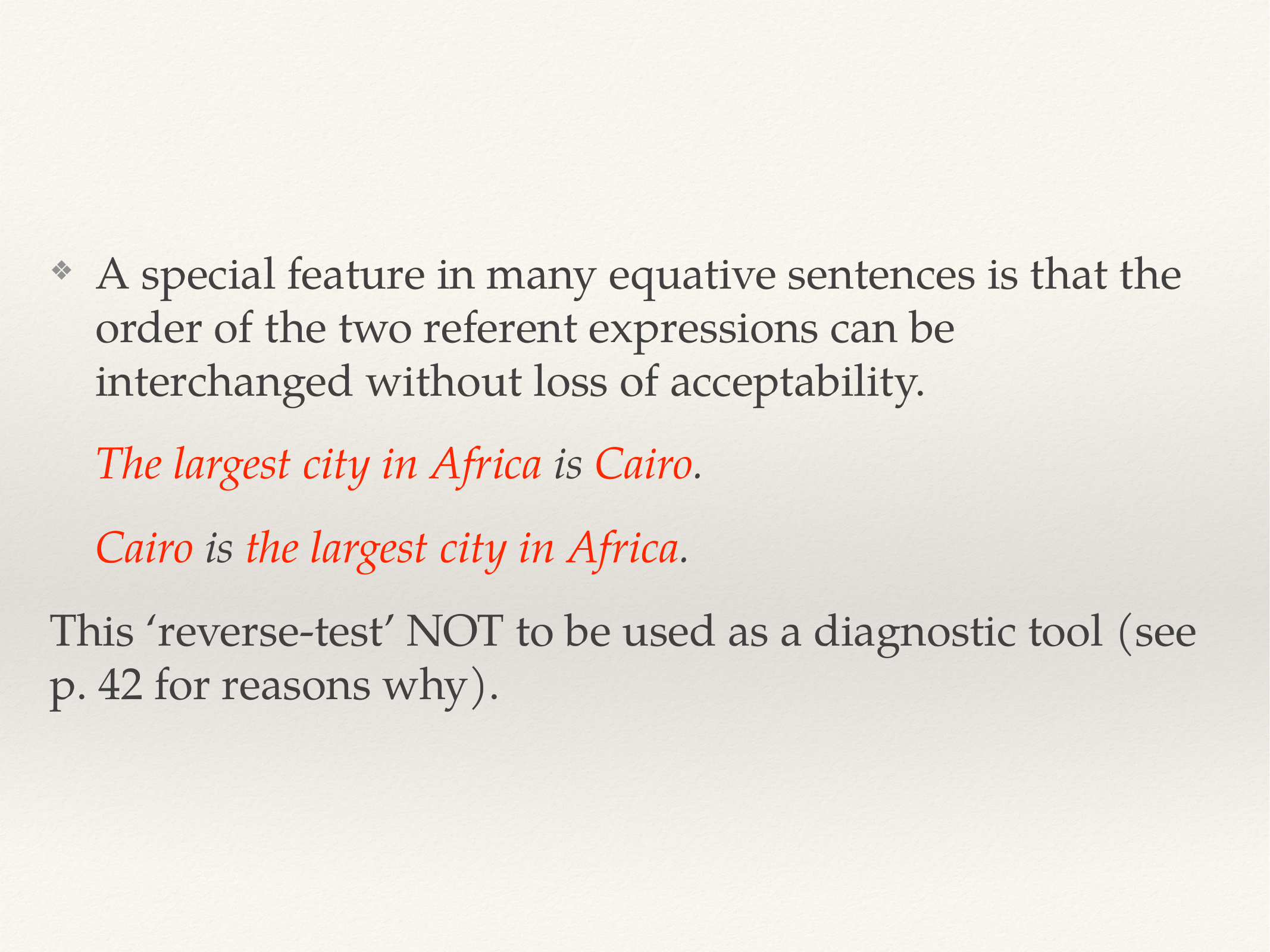

A special feature in many equative sentences is that the order of the two referent expressions can be interchanged without loss of acceptability.
The largest city in Africa is Cairo.
Cairo is the largest city in Africa.
This ‘reverse-test’ NOT to be used as a diagnostic tool (see p. 42 for reasons why).